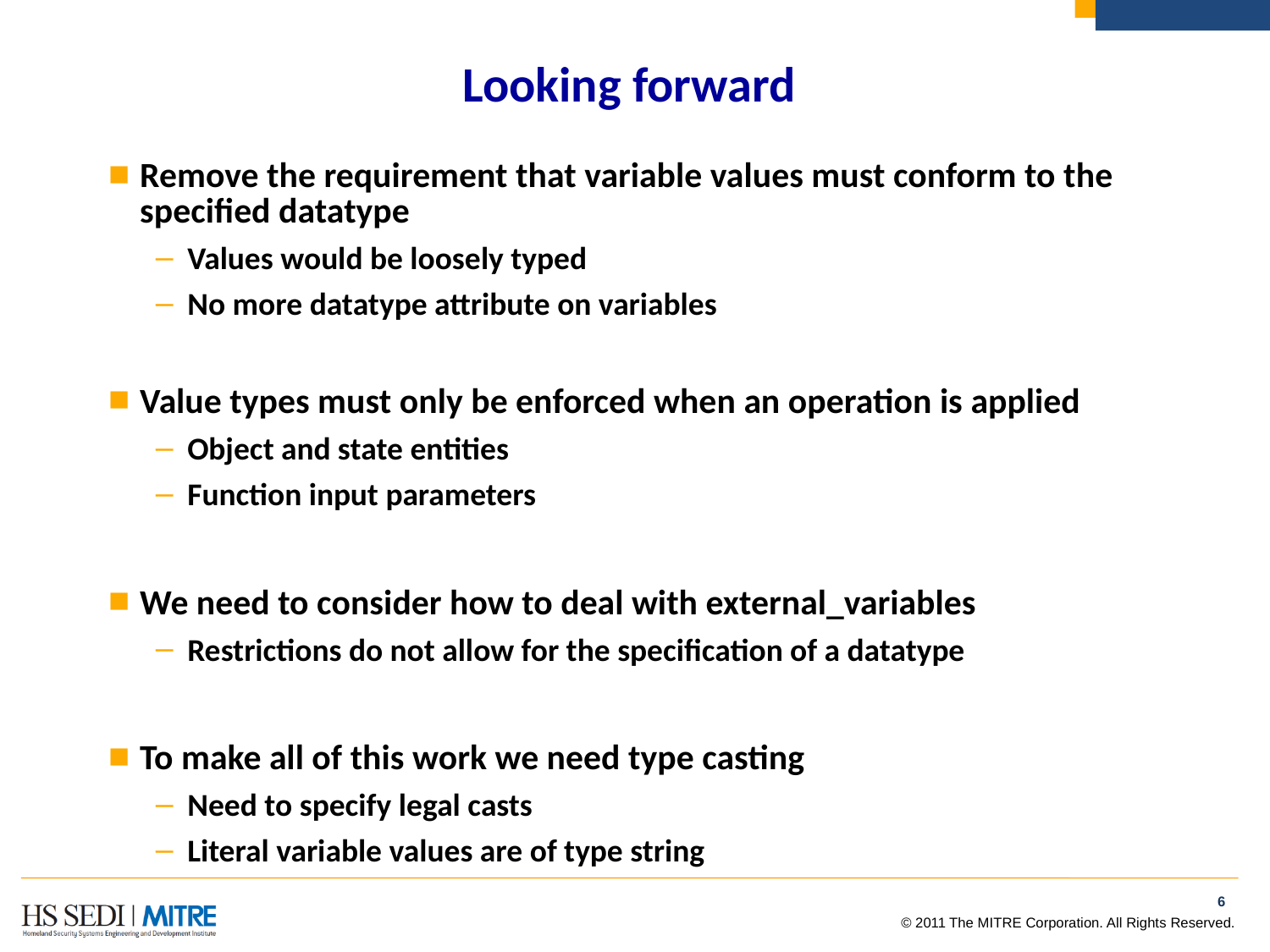

# Looking forward
Remove the requirement that variable values must conform to the specified datatype
Values would be loosely typed
No more datatype attribute on variables

Value types must only be enforced when an operation is applied
Object and state entities
Function input parameters

We need to consider how to deal with external_variables
Restrictions do not allow for the specification of a datatype

To make all of this work we need type casting
Need to specify legal casts
Literal variable values are of type string
6